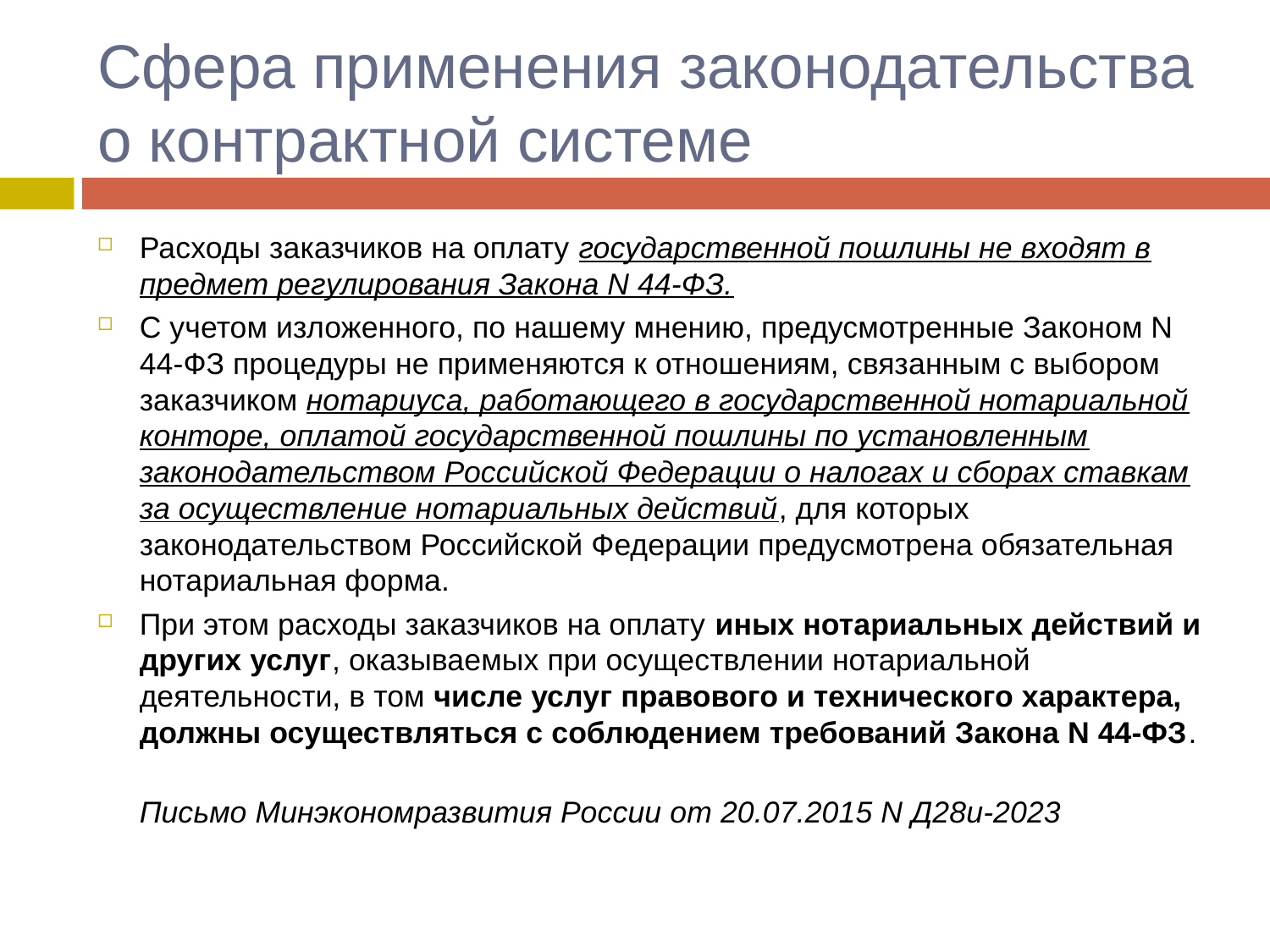

# Сфера применения законодательства о контрактной системе
Расходы заказчиков на оплату государственной пошлины не входят в предмет регулирования Закона N 44-ФЗ.
С учетом изложенного, по нашему мнению, предусмотренные Законом N 44-ФЗ процедуры не применяются к отношениям, связанным с выбором заказчиком нотариуса, работающего в государственной нотариальной конторе, оплатой государственной пошлины по установленным законодательством Российской Федерации о налогах и сборах ставкам за осуществление нотариальных действий, для которых законодательством Российской Федерации предусмотрена обязательная нотариальная форма.
При этом расходы заказчиков на оплату иных нотариальных действий и других услуг, оказываемых при осуществлении нотариальной деятельности, в том числе услуг правового и технического характера, должны осуществляться с соблюдением требований Закона N 44-ФЗ.
Письмо Минэкономразвития России от 20.07.2015 N Д28и-2023